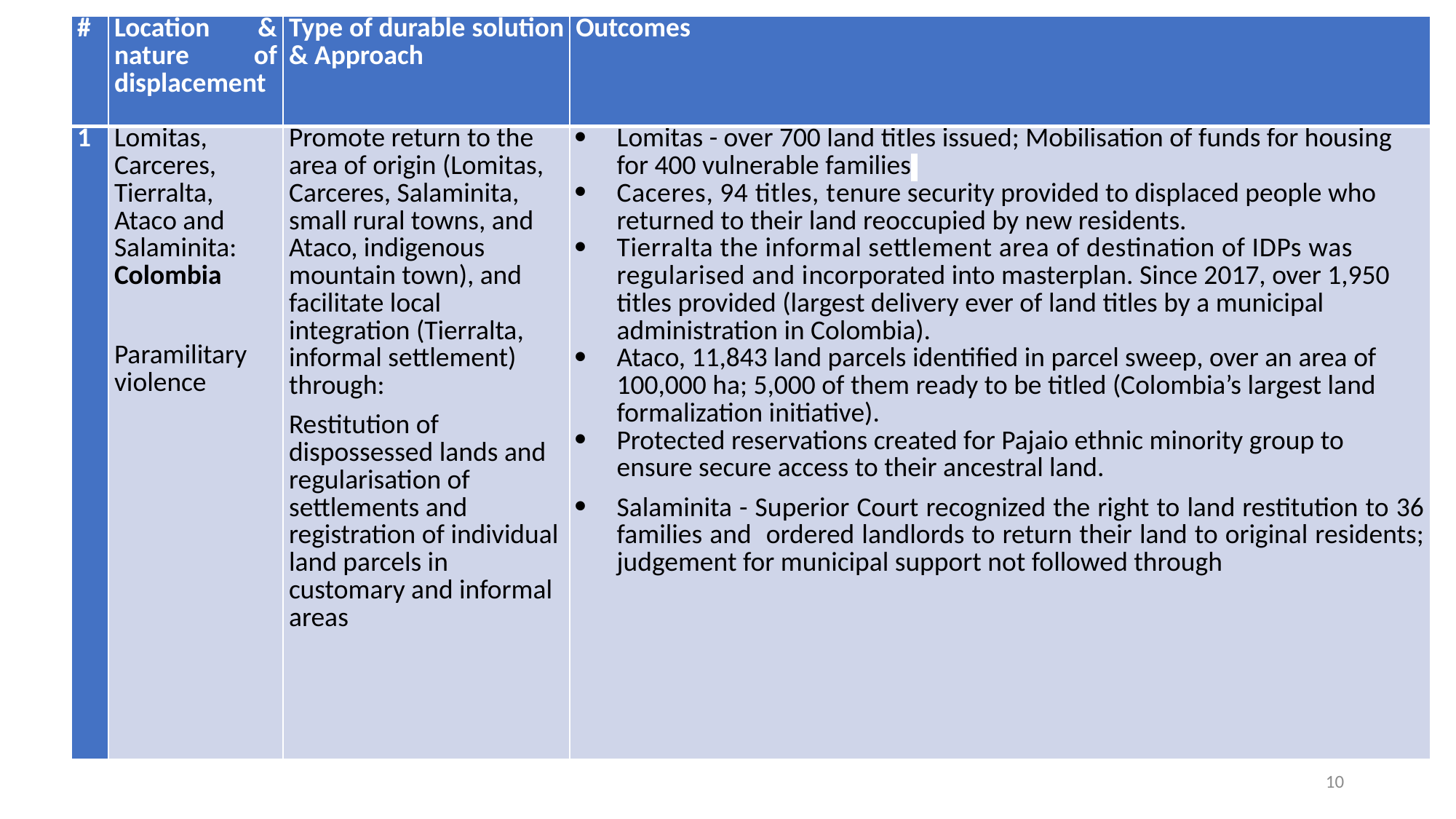

| # | Location & nature of displacement | Type of durable solution & Approach | Outcomes |
| --- | --- | --- | --- |
| 1 | Lomitas, Carceres, Tierralta, Ataco and Salaminita: Colombia Paramilitary violence | Promote return to the area of origin (Lomitas, Carceres, Salaminita, small rural towns, and Ataco, indigenous mountain town), and facilitate local integration (Tierralta, informal settlement) through: Restitution of dispossessed lands and regularisation of settlements and registration of individual land parcels in customary and informal areas | Lomitas - over 700 land titles issued; Mobilisation of funds for housing for 400 vulnerable families Caceres, 94 titles, tenure security provided to displaced people who returned to their land reoccupied by new residents. Tierralta the informal settlement area of destination of IDPs was regularised and incorporated into masterplan. Since 2017, over 1,950 titles provided (largest delivery ever of land titles by a municipal administration in Colombia). Ataco, 11,843 land parcels identified in parcel sweep, over an area of 100,000 ha; 5,000 of them ready to be titled (Colombia’s largest land formalization initiative). Protected reservations created for Pajaio ethnic minority group to ensure secure access to their ancestral land. Salaminita - Superior Court recognized the right to land restitution to 36 families and ordered landlords to return their land to original residents; judgement for municipal support not followed through |
10